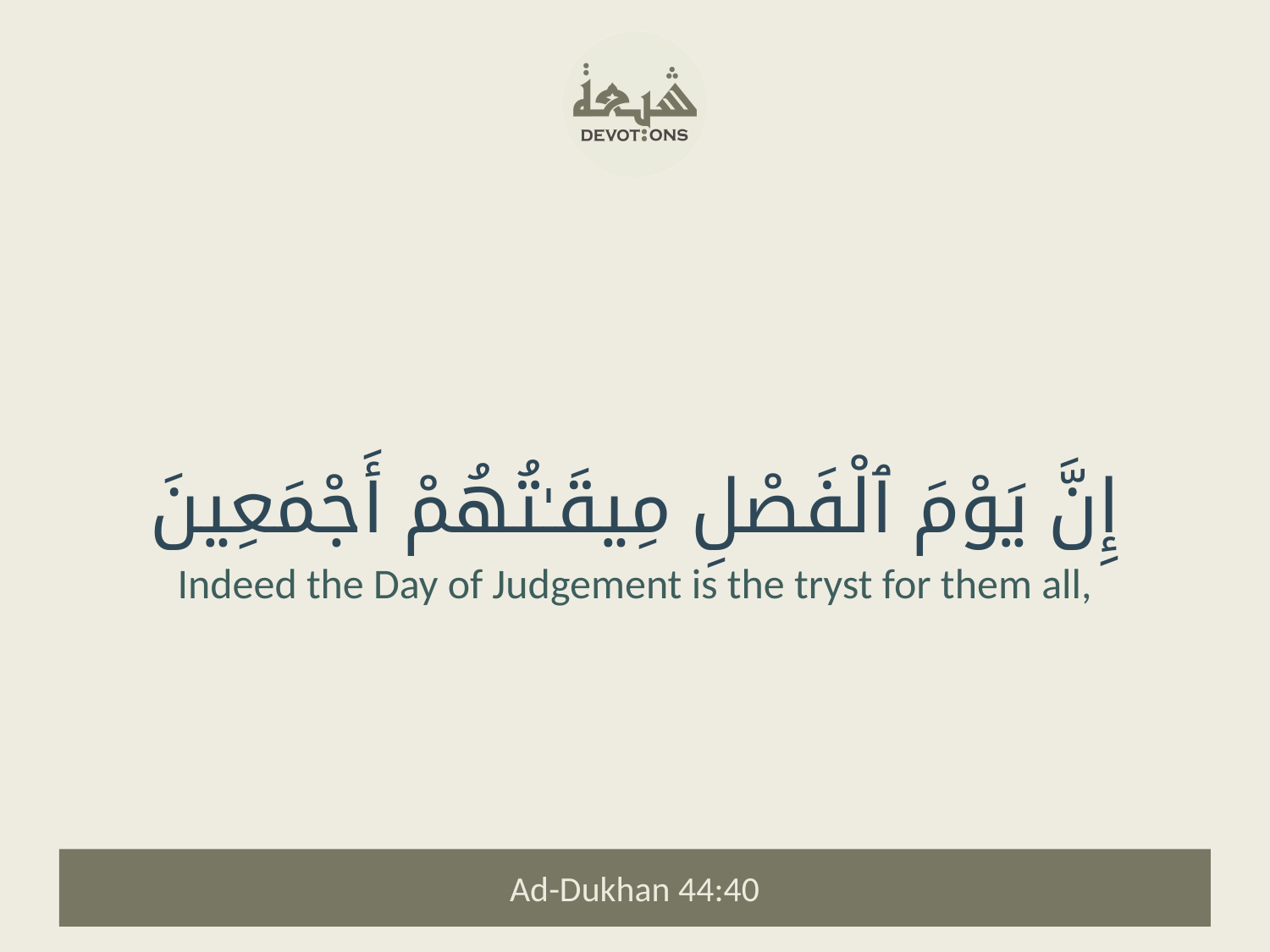

إِنَّ يَوْمَ ٱلْفَصْلِ مِيقَـٰتُهُمْ أَجْمَعِينَ
Indeed the Day of Judgement is the tryst for them all,
Ad-Dukhan 44:40